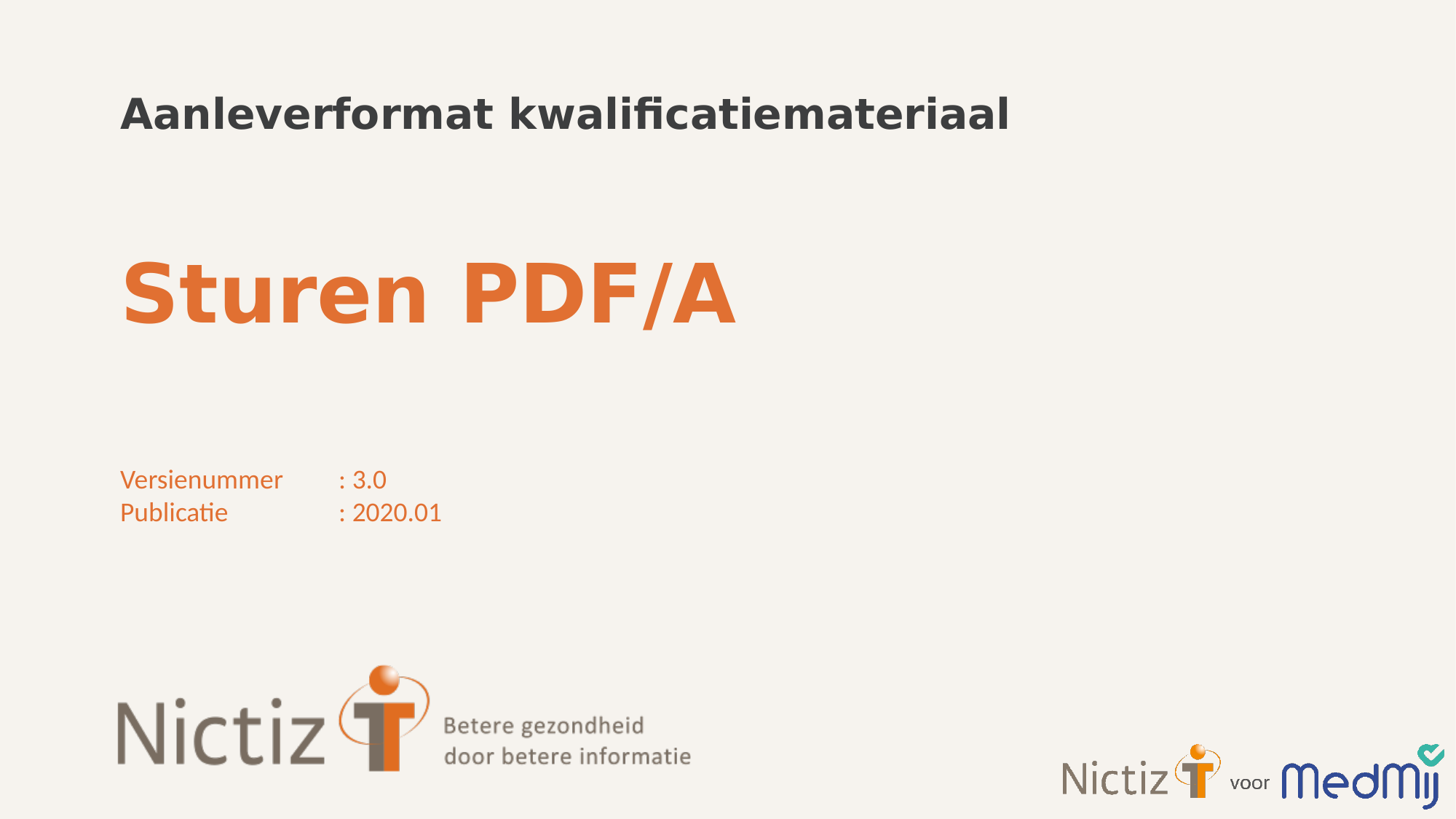

Aanleverformat kwalificatiemateriaal
# Sturen PDF/A
Versienummer 	: 3.0
Publicatie		: 2020.01